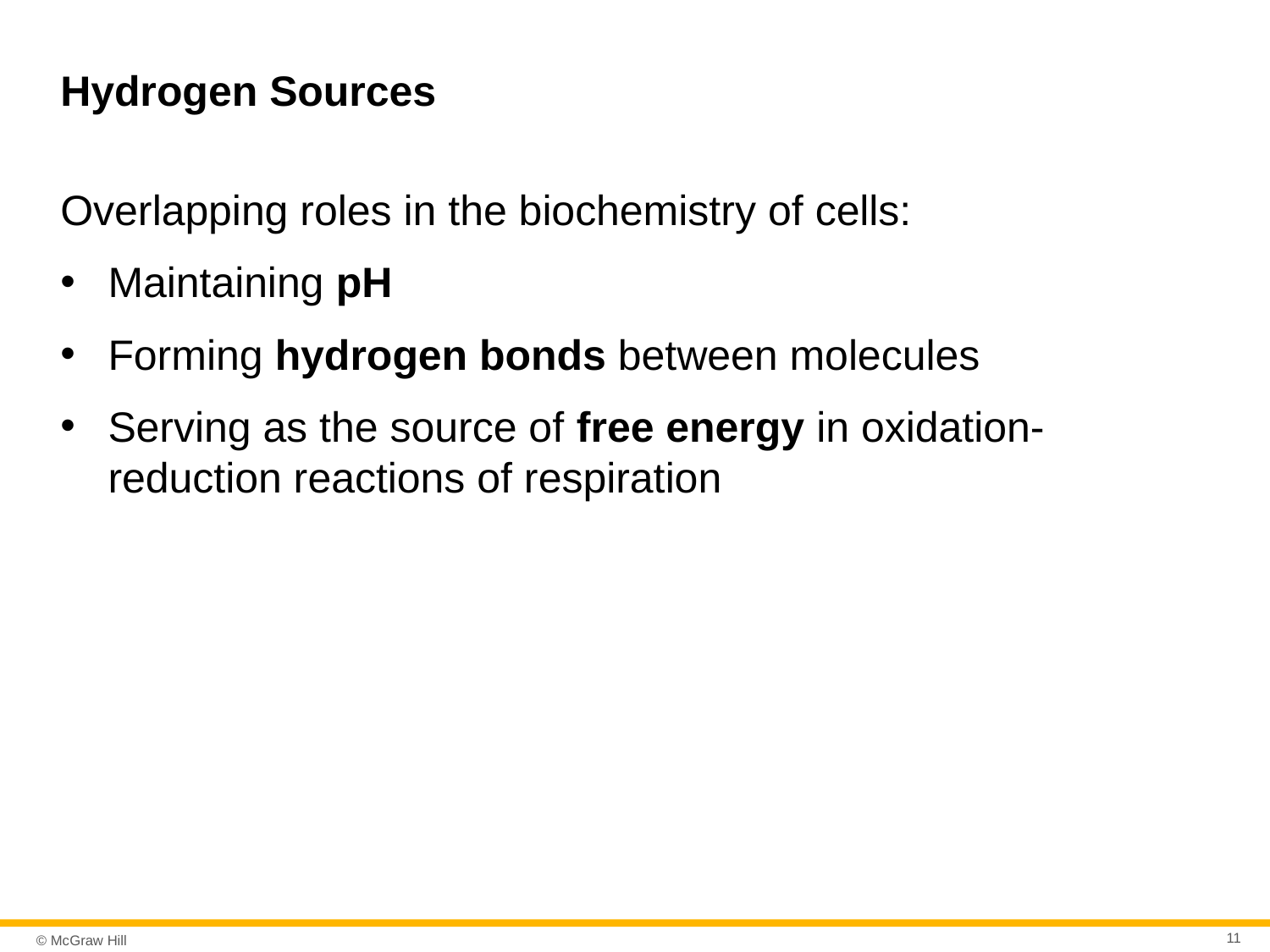

# Hydrogen Sources
Overlapping roles in the biochemistry of cells:
Maintaining pH
Forming hydrogen bonds between molecules
Serving as the source of free energy in oxidation-reduction reactions of respiration